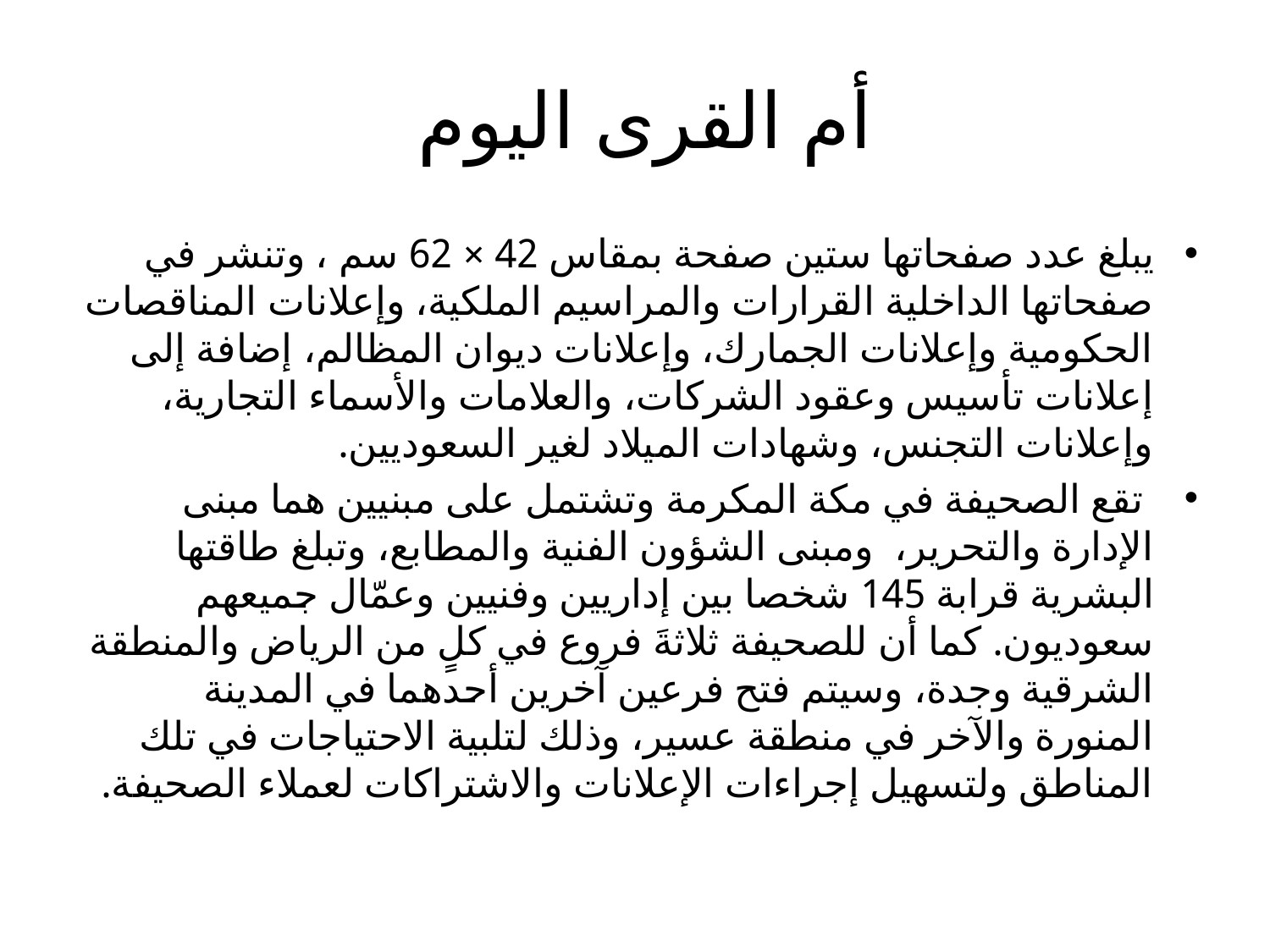

# أم القرى اليوم
يبلغ عدد صفحاتها ستين صفحة بمقاس 42 × 62 سم ، وتنشر في صفحاتها الداخلية القرارات والمراسيم الملكية، وإعلانات المناقصات الحكومية وإعلانات الجمارك، وإعلانات ديوان المظالم، إضافة إلى إعلانات تأسيس وعقود الشركات، والعلامات والأسماء التجارية، وإعلانات التجنس، وشهادات الميلاد لغير السعوديين.
 تقع الصحيفة في مكة المكرمة وتشتمل على مبنيين هما مبنى الإدارة والتحرير،  ومبنى الشؤون الفنية والمطابع، وتبلغ طاقتها البشرية قرابة 145 شخصا بين إداريين وفنيين وعمّال جميعهم سعوديون. كما أن للصحيفة ثلاثةَ فروع في كلٍ من الرياض والمنطقة الشرقية وجدة، وسيتم فتح فرعين آخرين أحدهما في المدينة المنورة والآخر في منطقة عسير، وذلك لتلبية الاحتياجات في تلك المناطق ولتسهيل إجراءات الإعلانات والاشتراكات لعملاء الصحيفة.